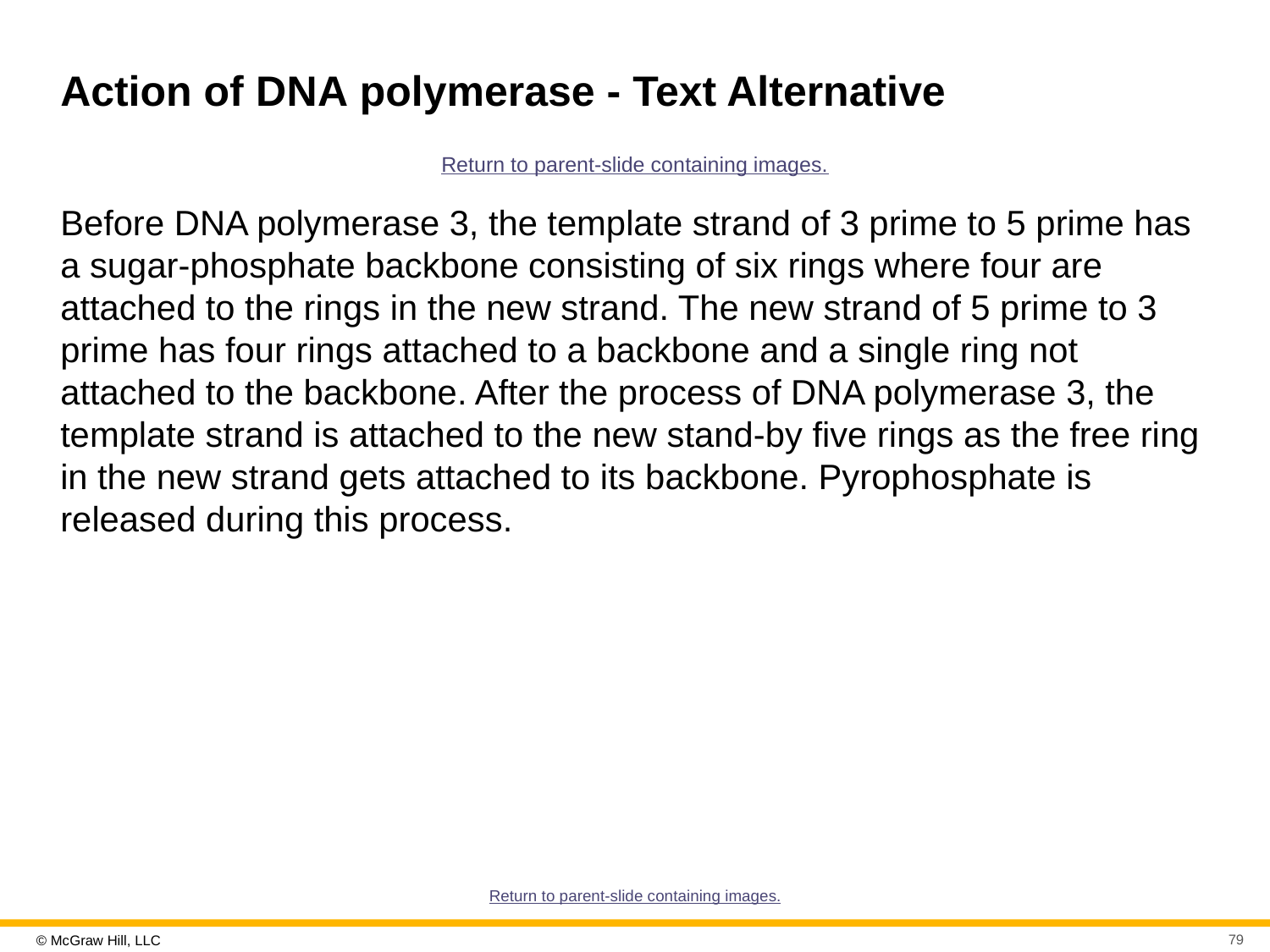

# Action of D N A polymerase - Text Alternative
Return to parent-slide containing images.
Before DNA polymerase 3, the template strand of 3 prime to 5 prime has a sugar-phosphate backbone consisting of six rings where four are attached to the rings in the new strand. The new strand of 5 prime to 3 prime has four rings attached to a backbone and a single ring not attached to the backbone. After the process of DNA polymerase 3, the template strand is attached to the new stand-by five rings as the free ring in the new strand gets attached to its backbone. Pyrophosphate is released during this process.
Return to parent-slide containing images.
79